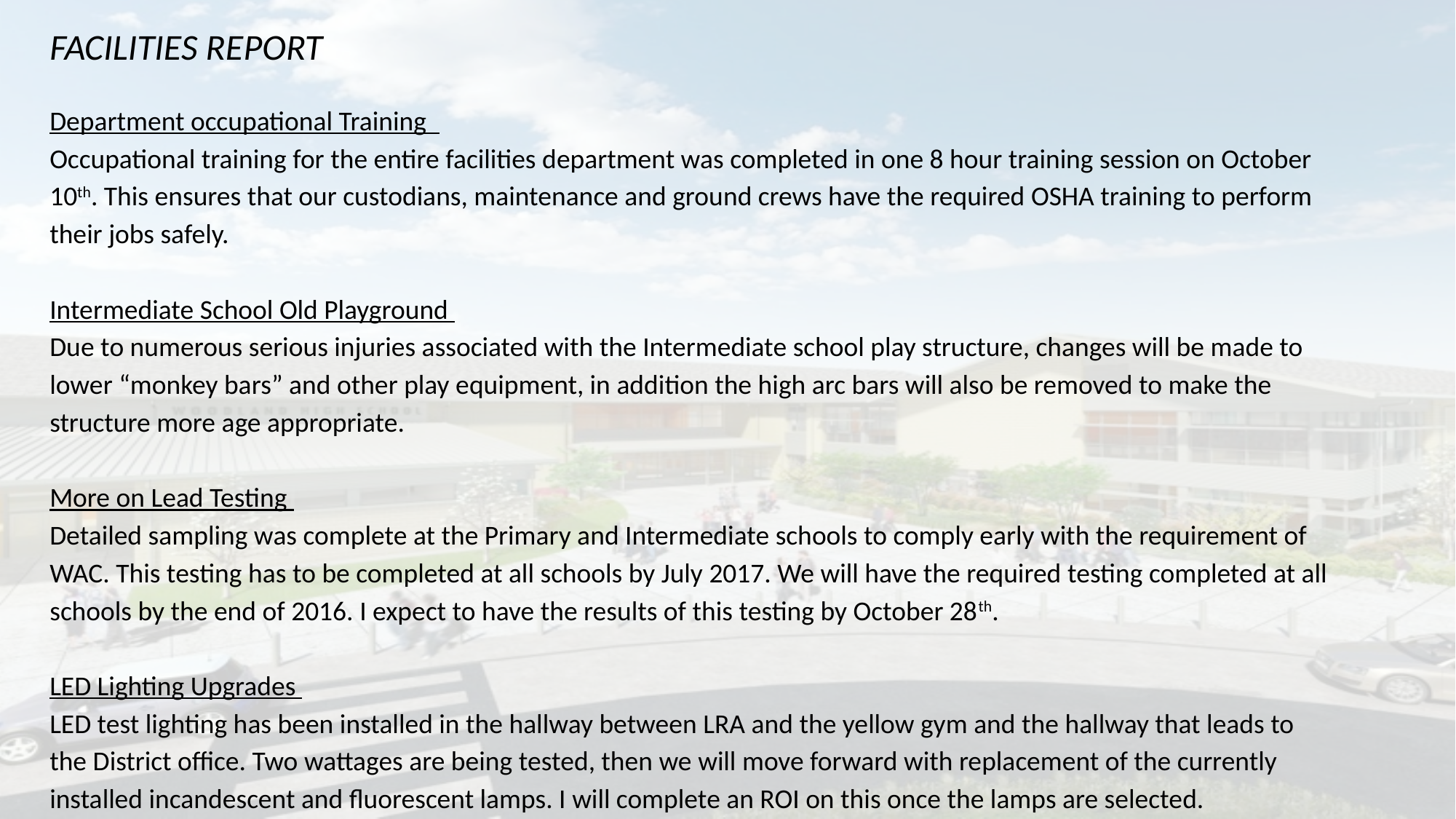

FACILITIES REPORT

Department occupational Training
Occupational training for the entire facilities department was completed in one 8 hour training session on October 10th. This ensures that our custodians, maintenance and ground crews have the required OSHA training to perform their jobs safely.

Intermediate School Old Playground
Due to numerous serious injuries associated with the Intermediate school play structure, changes will be made to lower “monkey bars” and other play equipment, in addition the high arc bars will also be removed to make the structure more age appropriate.

More on Lead Testing
Detailed sampling was complete at the Primary and Intermediate schools to comply early with the requirement of WAC. This testing has to be completed at all schools by July 2017. We will have the required testing completed at all schools by the end of 2016. I expect to have the results of this testing by October 28th.

LED Lighting Upgrades
LED test lighting has been installed in the hallway between LRA and the yellow gym and the hallway that leads to the District office. Two wattages are being tested, then we will move forward with replacement of the currently installed incandescent and fluorescent lamps. I will complete an ROI on this once the lamps are selected.